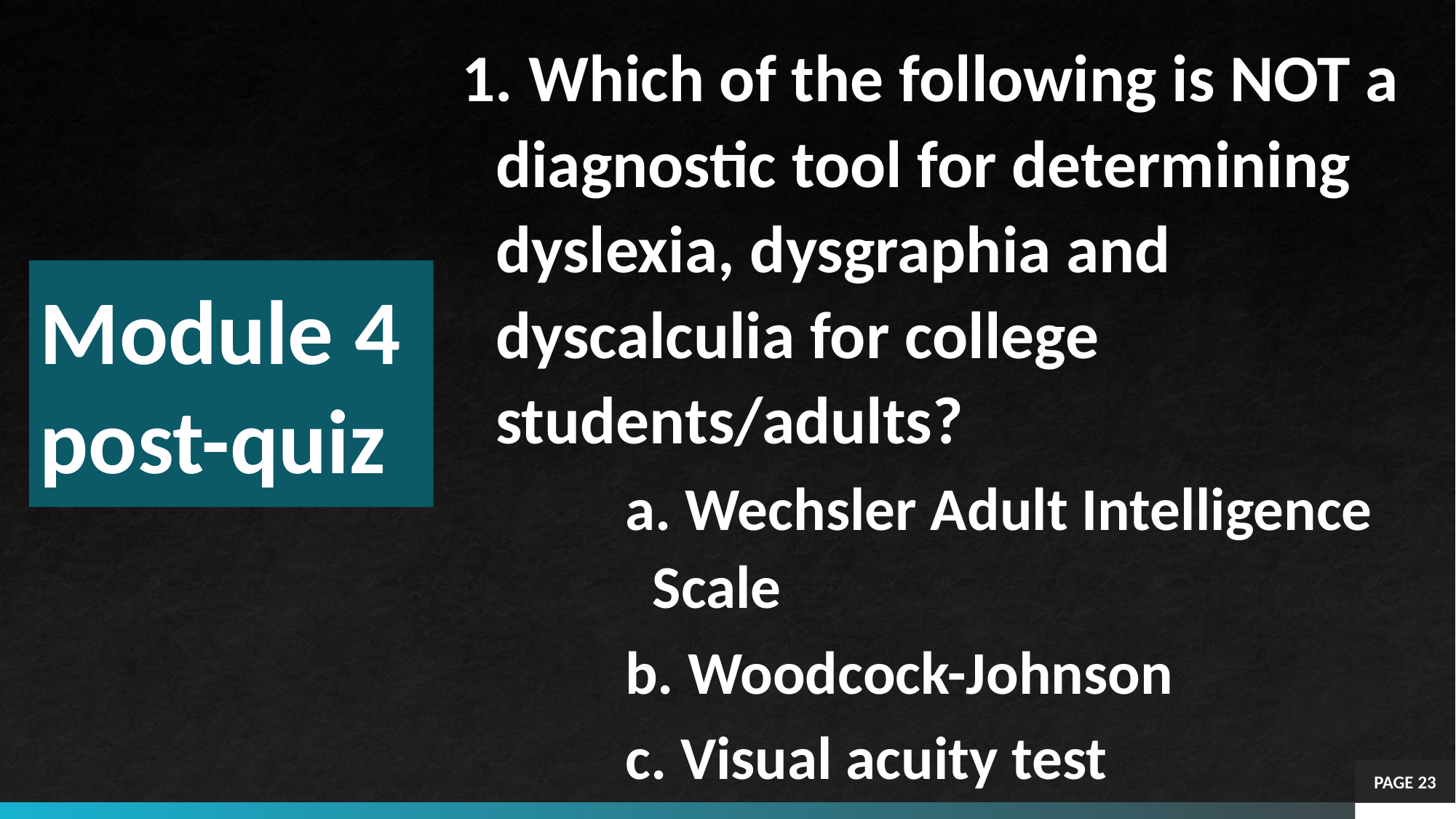

Which of the following is NOT a diagnostic tool for determining dyslexia, dysgraphia and dyscalculia for college students/adults?
 Wechsler Adult Intelligence Scale
 Woodcock-Johnson
 Visual acuity test

# Module 4 post-quiz
PAGE 23